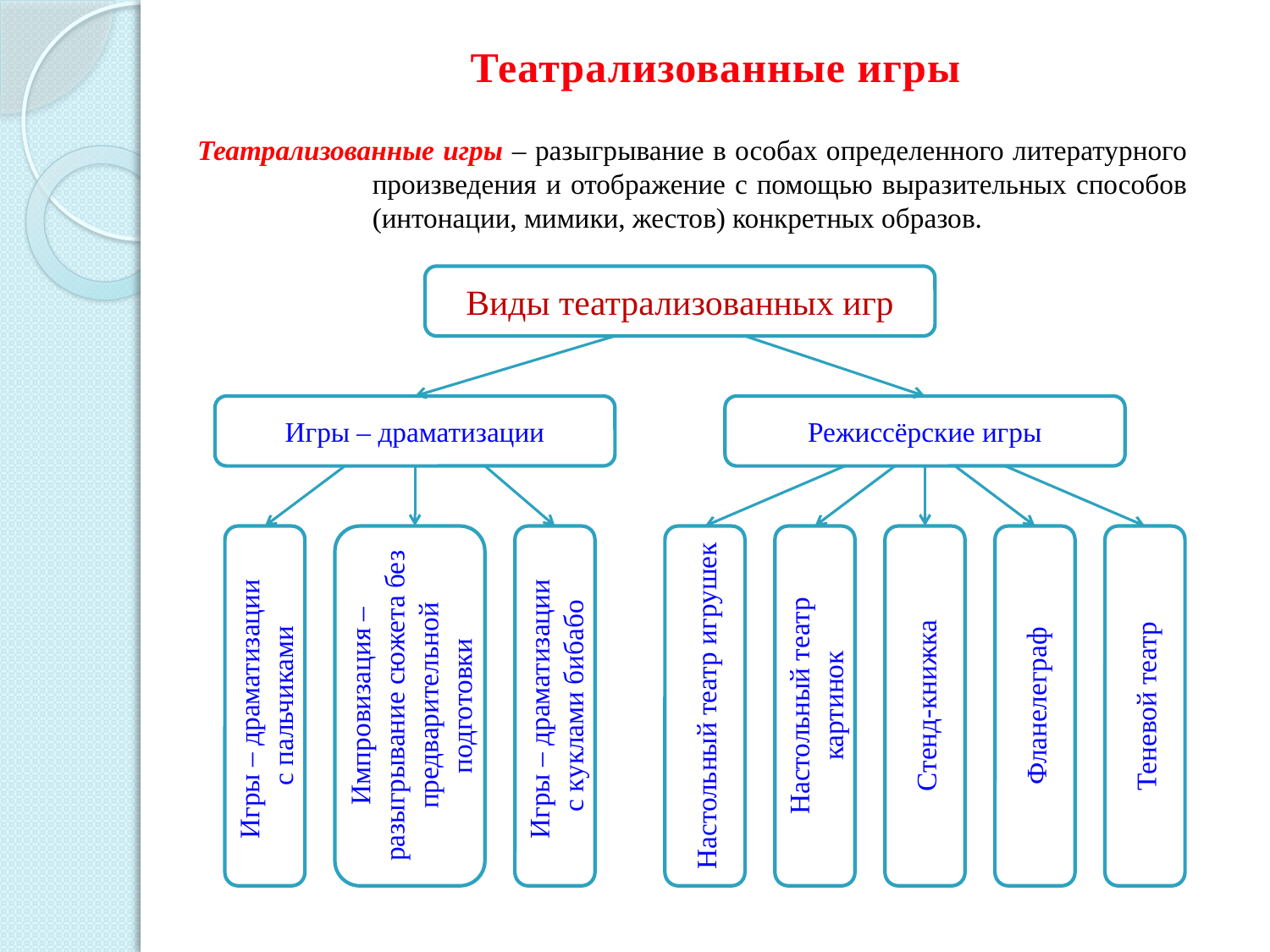

# Театрализованные игры
Театрализованные игры – разыгрывание в особах определенного литературного произведения и отображение с помощью выразительных способов (интонации, мимики, жестов) конкретных образов.
Виды театрализованных игр
Игры – драматизации
Режиссёрские игры
Игры – драматизации
с пальчиками
Импровизация – разыгрывание сюжета без предварительной подготовки
Игры – драматизации
с куклами бибабо
Настольный театр игрушек
Настольный театр картинок
Стенд-книжка
Фланелеграф
Теневой театр